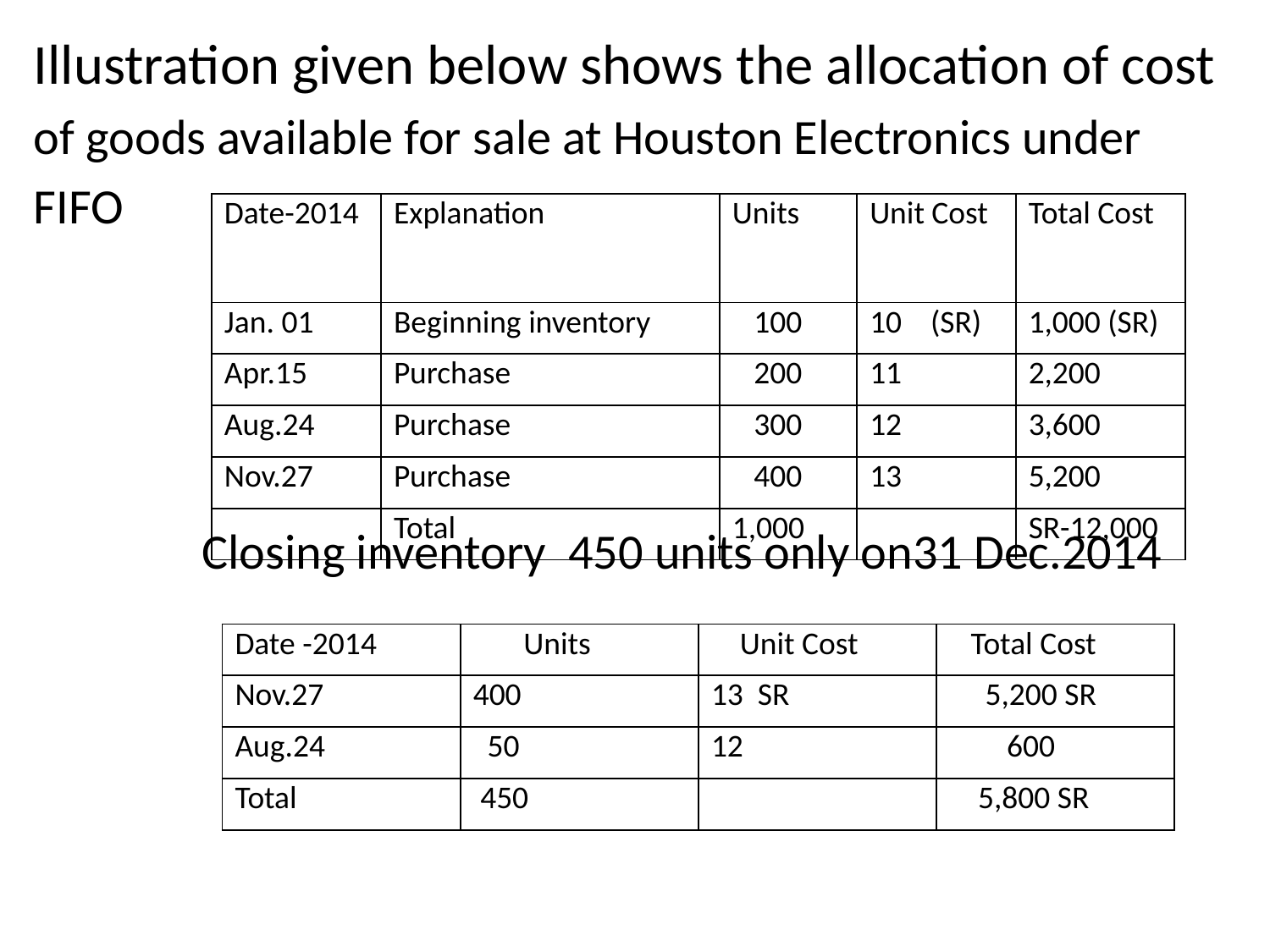

Illustration given below shows the allocation of cost
of goods available for sale at Houston Electronics under
FIFO

               Closing inventory  450 units only on31 Dec.2014

|  |  |  |  |  |
| --- | --- | --- | --- | --- |
|  |  |  |  |  |
|  |  |  |  |  |
|  |  |  |  |  |
|  |  |  |  |  |
|  |  |  |  |  |
| Date-2014 | Explanation | Units | Unit Cost | Total Cost |
| --- | --- | --- | --- | --- |
| Jan. 01 | Beginning inventory | 100 | 10 (SR) | 1,000 (SR) |
| Apr.15 | Purchase | 200 | 11 | 2,200 |
| Aug.24 | Purchase | 300 | 12 | 3,600 |
| Nov.27 | Purchase | 400 | 13 | 5,200 |
|  | Total | 1,000 |  | SR-12,000 |
| Date -2014 | Units | Unit Cost | Total Cost |
| --- | --- | --- | --- |
| Nov.27 | 400 | 13 SR | 5,200 SR |
| Aug.24 | 50 | 12 | 600 |
| Total | 450 |  | 5,800 SR |